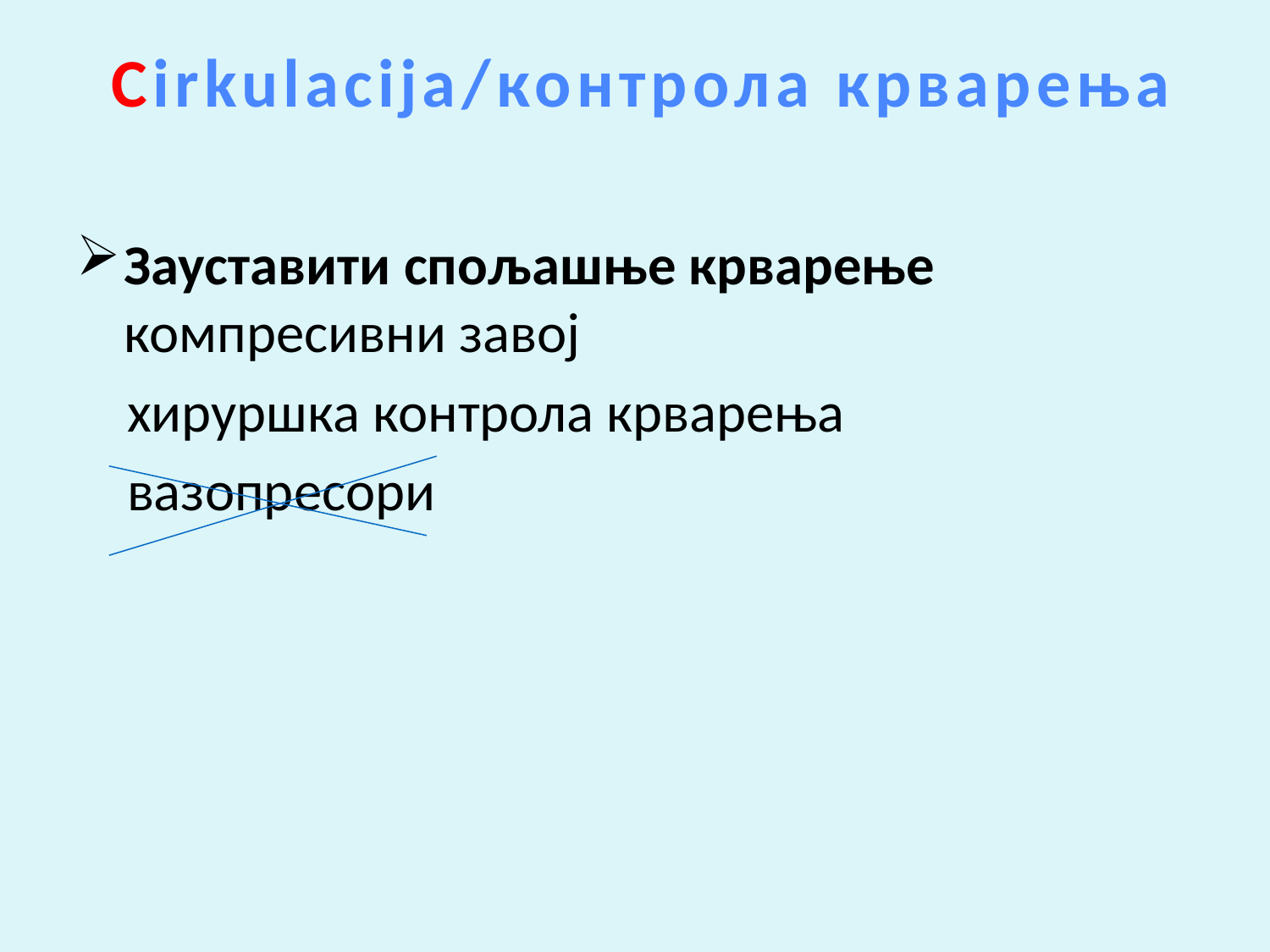

# Cirkulacija/контрола крварења
Зауставити спољашње крварење   компресивни завој
    хируршка контрола крварења
    вазопресори